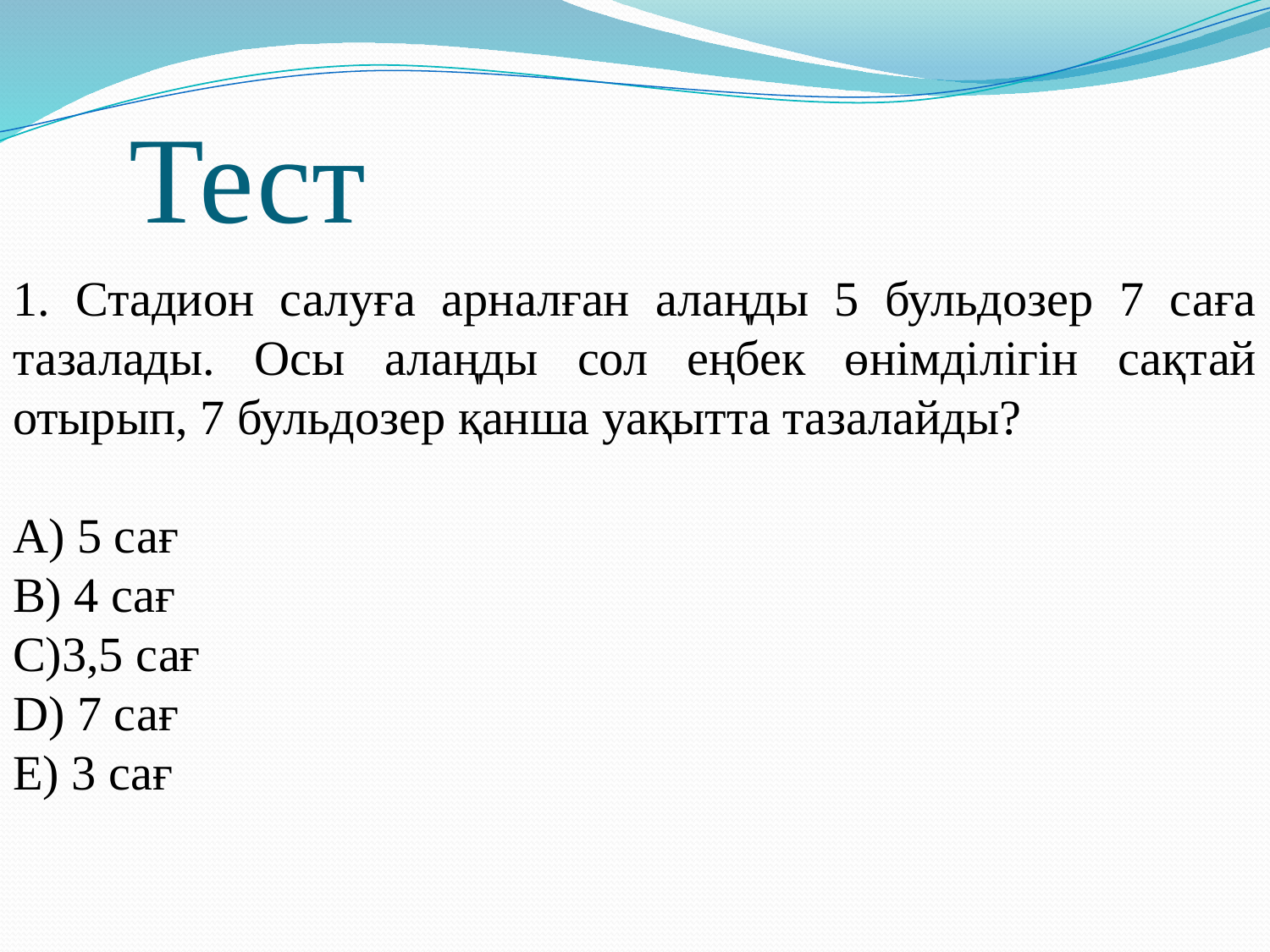

# Тест
1. Стадион салуға арналған алаңды 5 бульдозер 7 саға тазалады. Осы алаңды сол еңбек өнімділігін сақтай отырып, 7 бульдозер қанша уақытта тазалайды?

A) 5 сағ
B) 4 сағ
C)3,5 сағ
D) 7 сағ
E) 3 сағ